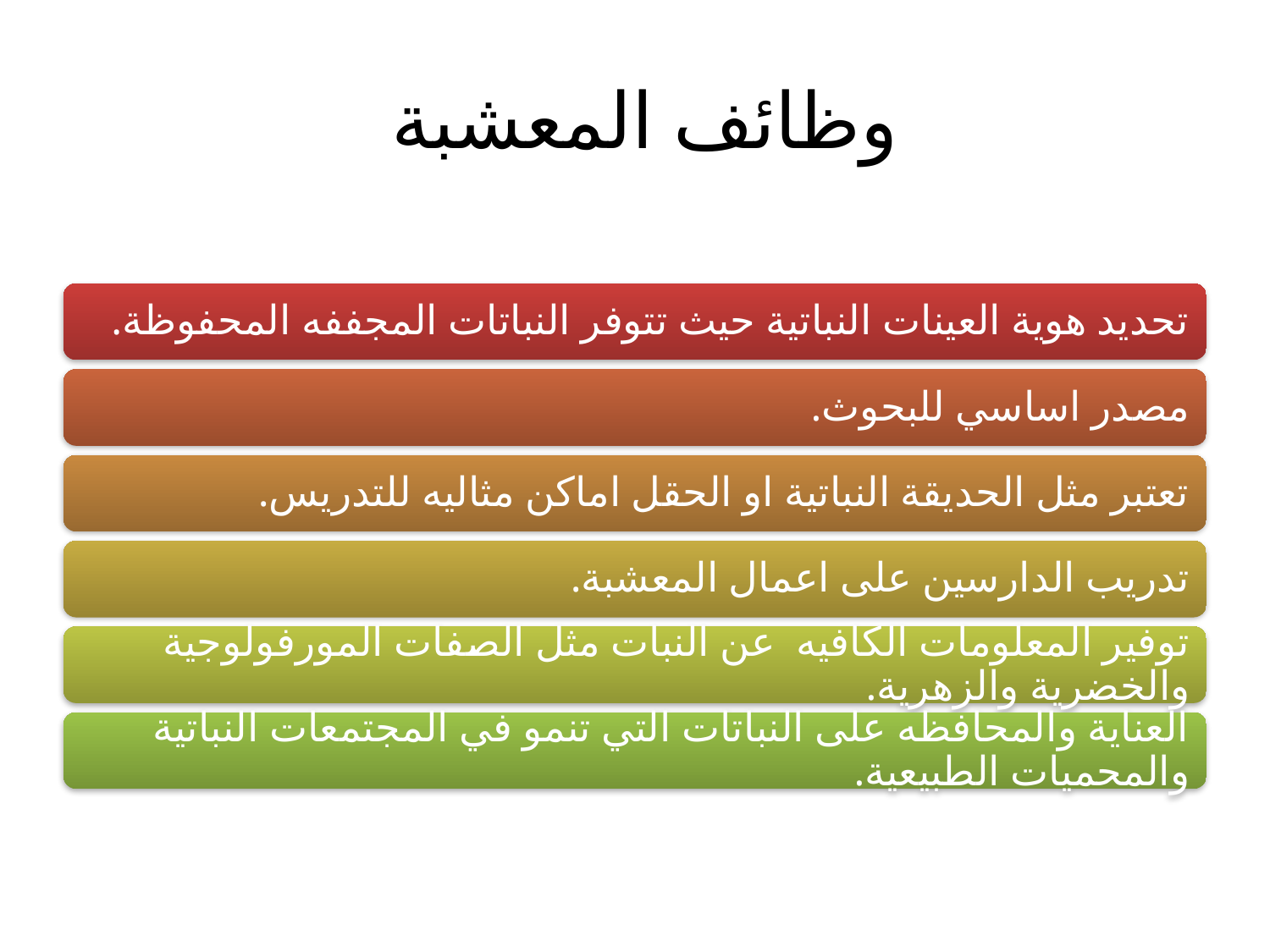

# وظائف المعشبة
تحديد هوية العينات النباتية حيث تتوفر النباتات المجففه المحفوظة.
مصدر اساسي للبحوث.
تعتبر مثل الحديقة النباتية او الحقل اماكن مثاليه للتدريس.
تدريب الدارسين على اعمال المعشبة.
توفير المعلومات الكافيه  عن النبات مثل الصفات المورفولوجية والخضرية والزهرية.
العناية والمحافظه على النباتات التي تنمو في المجتمعات النباتية والمحميات الطبيعية.